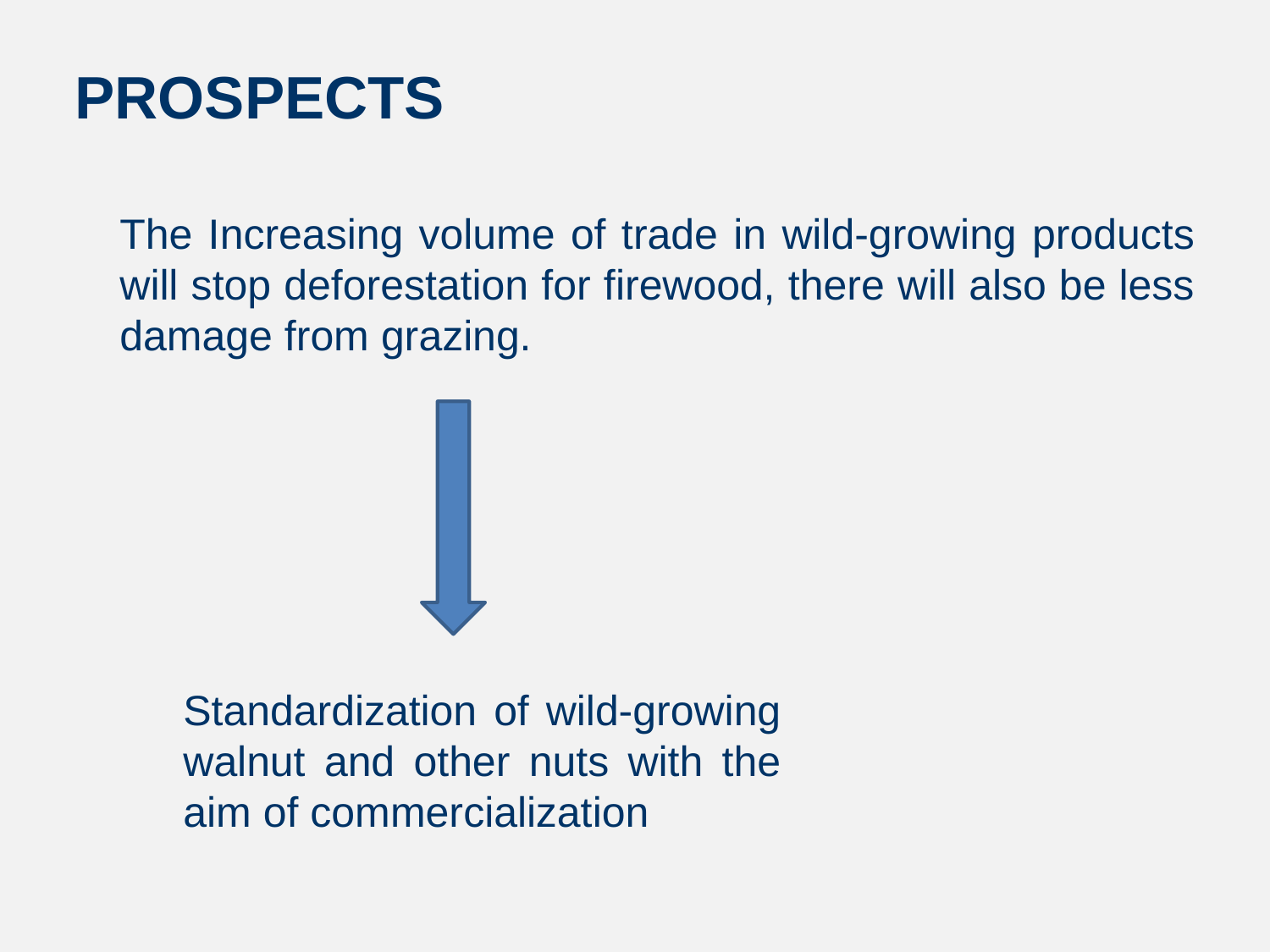

# PROSPECTS
The Increasing volume of trade in wild-growing products will stop deforestation for firewood, there will also be less damage from grazing.

Standardization of wild-growing walnut and other nuts with the aim of commercialization